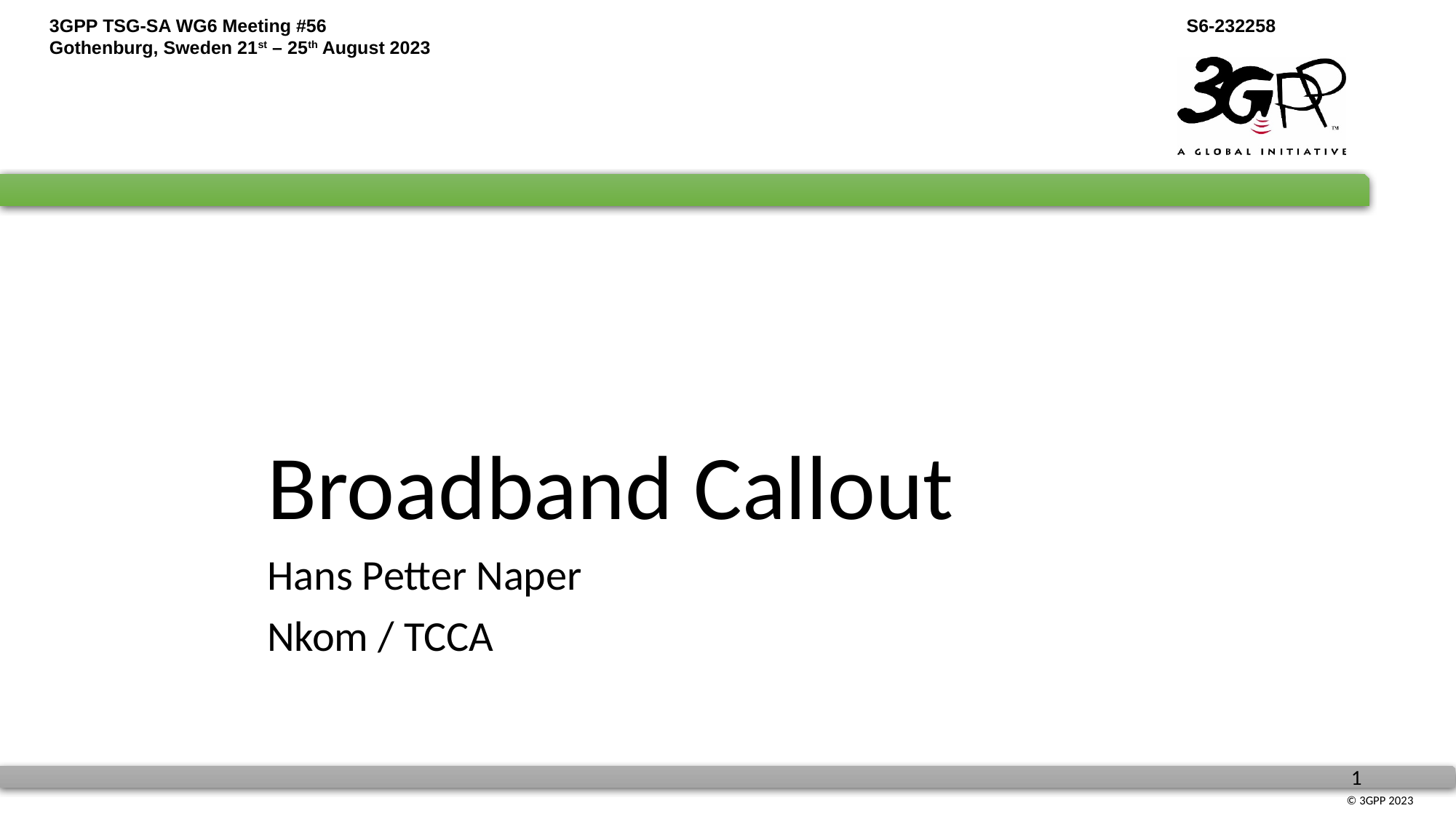

# Broadband Callout
Hans Petter Naper
Nkom / TCCA